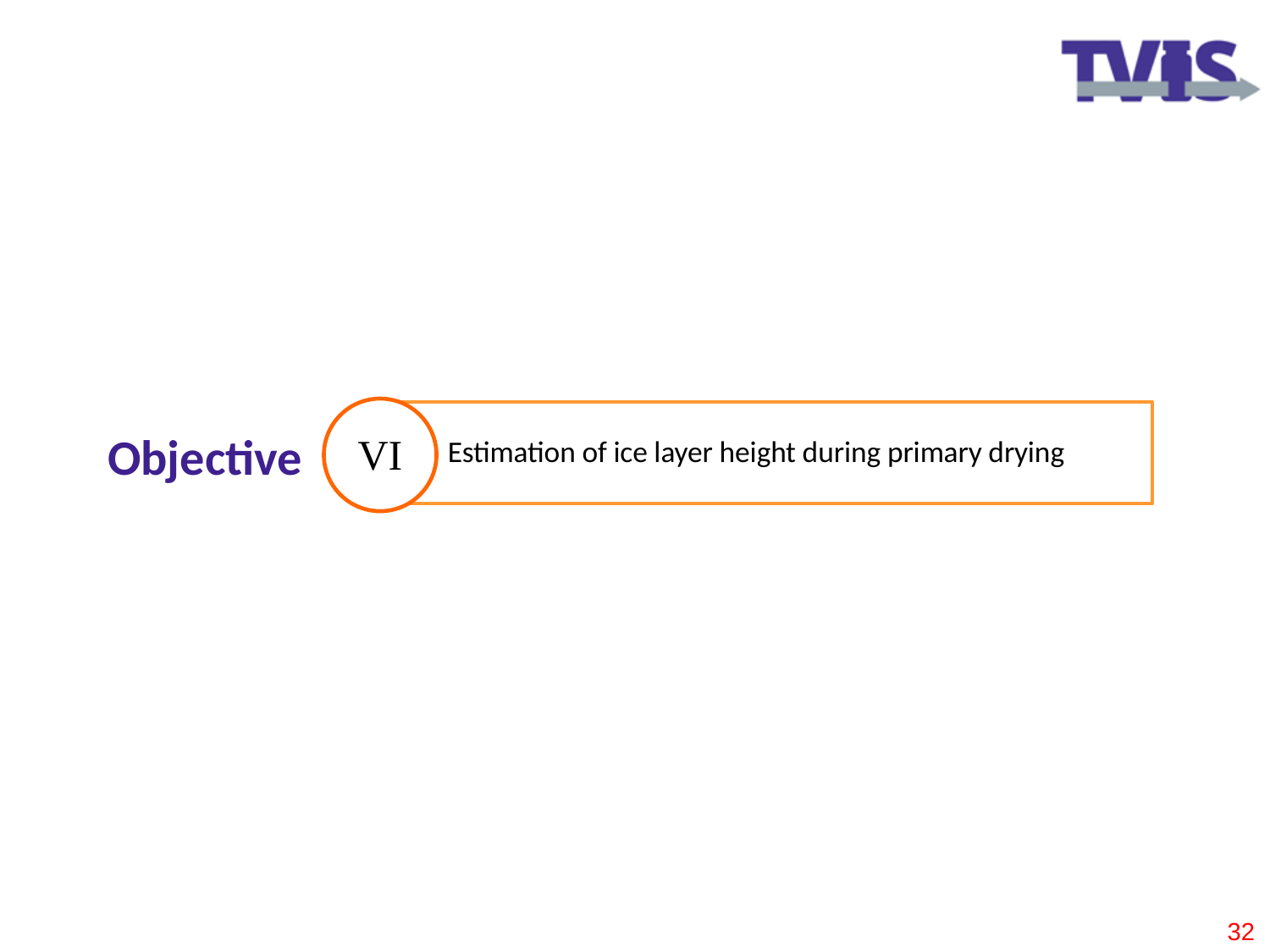

VI

Estimation of ice layer height during primary drying
# Objective